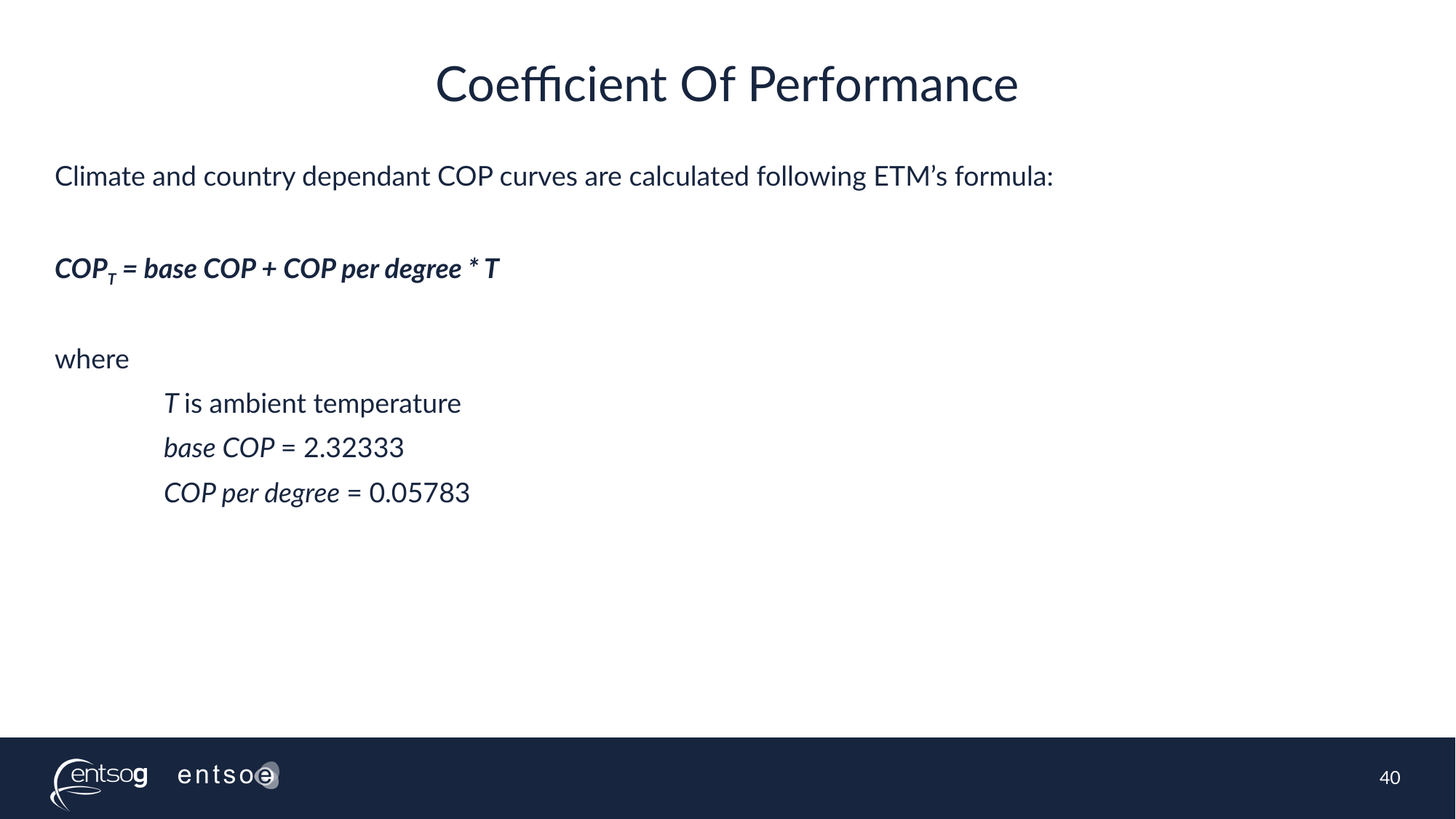

# Coefficient Of Performance
Climate and country dependant COP curves are calculated following ETM’s formula:

COPT = base COP + COP per degree * T

where
	T is ambient temperature
	base COP = 2.32333
	COP per degree = 0.05783

40